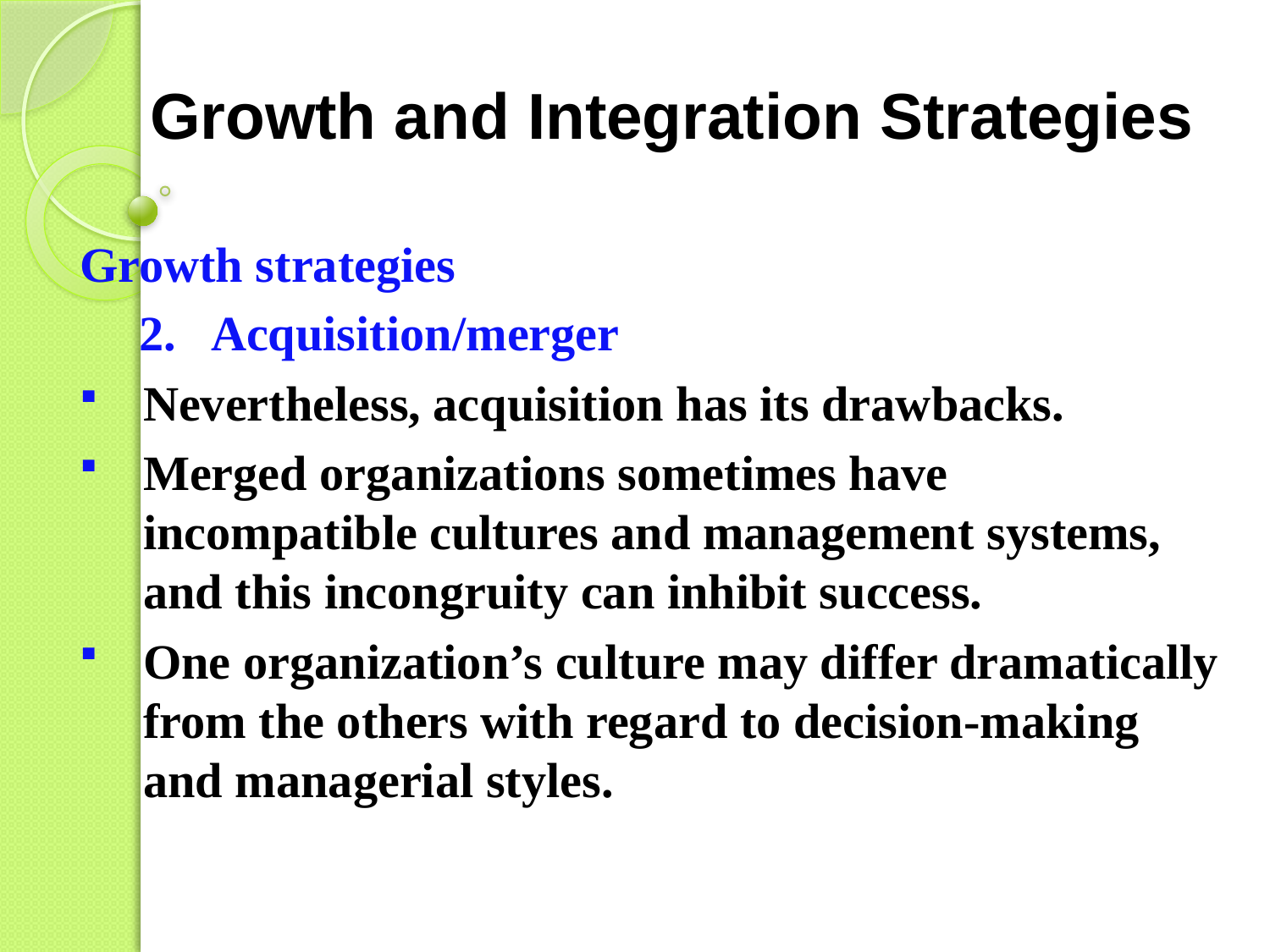

# Growth and Integration Strategies
Growth strategies
Acquisition/merger
Nevertheless, acquisition has its drawbacks.
Merged organizations sometimes have incompatible cultures and management systems, and this incongruity can inhibit success.
One organization’s culture may differ dramatically from the others with regard to decision-making and managerial styles.